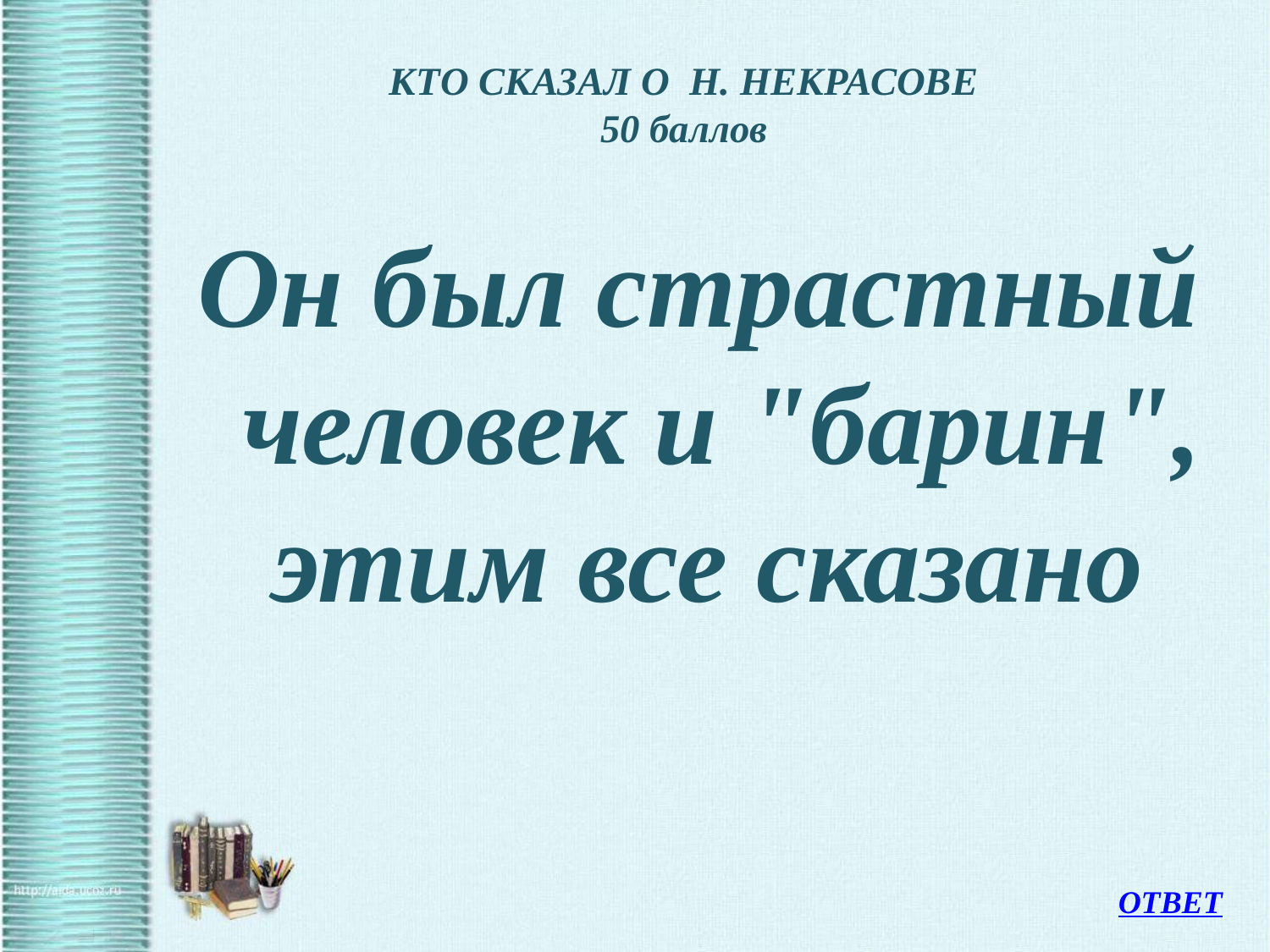

# КТО СКАЗАЛ О  Н. НЕКРАСОВЕ 50 баллов
Он был страстный человек и "барин", этим все сказано

ОТВЕТ